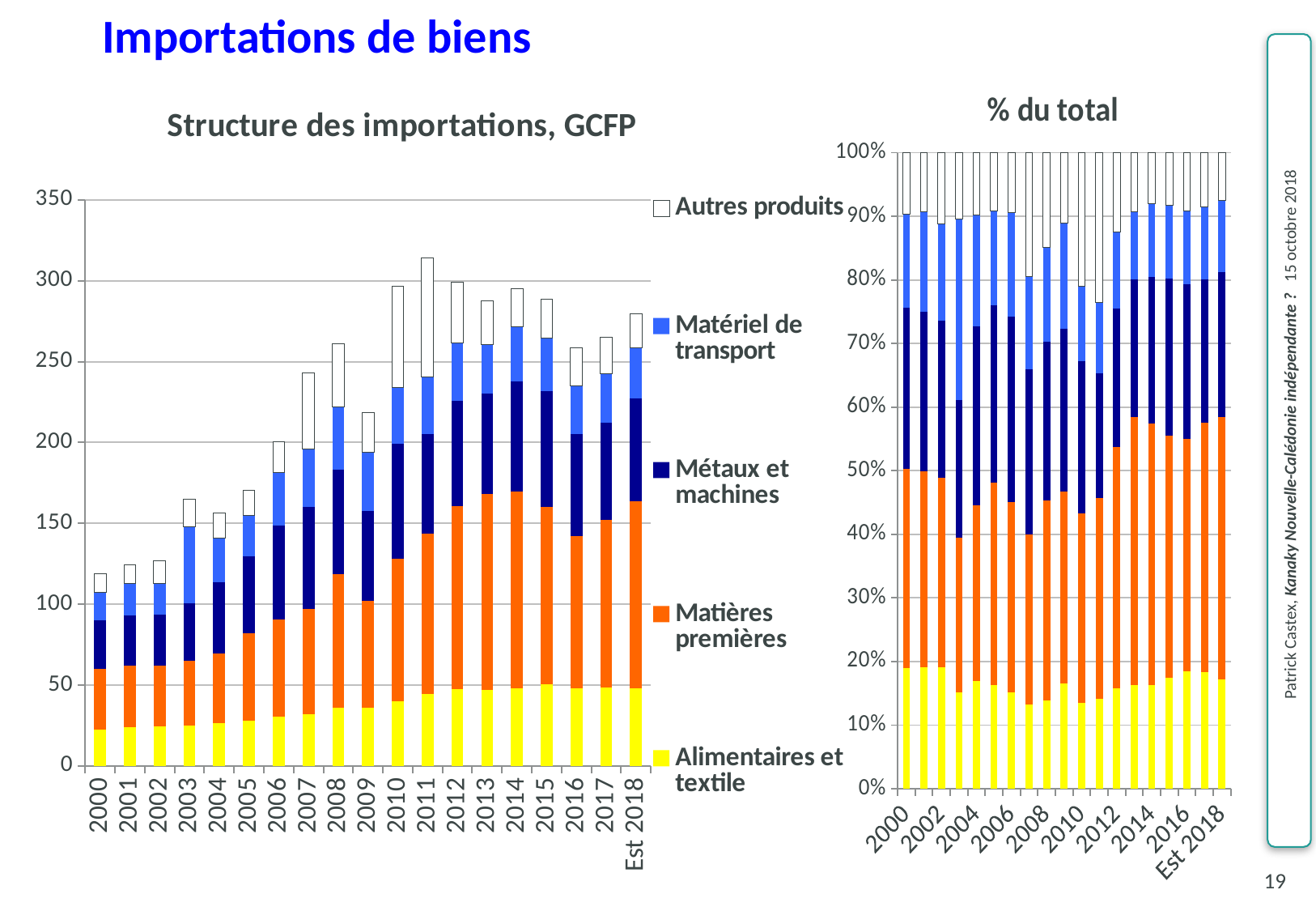

Importations de biens

### Chart: Structure des importations, GCFP

| Category | Alimentaires et textile | Matières premières | Métaux et machines | Matériel de transport | Autres produits |
|---|---|---|---|---|---|
| 2000 | 22.521144019 | 37.270190539 | 30.067226719 | 17.5192174 | 11.461322372 |
| 2001 | 23.797005009 | 38.17717790000001 | 31.142432787 | 19.556835949 | 11.52672187 |
| 2002 | 24.22860792 | 37.87410584300001 | 31.2854452419999 | 19.381976809 | 14.1588352 |
| 2003 | 24.9597547 | 40.175942773 | 35.54480454999999 | 46.9850955 | 17.2420682 |
| 2004 | 26.40779303999998 | 43.3112574939999 | 43.90247112 | 27.435934182 | 15.299010349 |
| 2005 | 27.8556493 | 54.2738588 | 47.4082935 | 25.3238095 | 15.5865325 |
| 2006 | 30.3344336 | 60.04481759999999 | 58.4586104 | 32.7764502 | 18.8210291 |
| 2007 | 32.0587583 | 65.0170401 | 63.1643647 | 35.5015214 | 47.2210875 |
| 2008 | 36.1358867 | 82.2378299 | 64.941369 | 38.87486379999999 | 38.7043855 |
| 2009 | 36.0249229 | 66.06293910000001 | 55.6821545 | 36.2890548 | 24.29611840000001 |
| 2010 | 40.11284749999999 | 88.13350709999995 | 70.9841905 | 34.8614334 | 62.2683226 |
| 2011 | 44.5271006 | 99.08667500000001 | 61.6920392 | 35.1390306 | 73.8665438 |
| 2012 | 47.3088453 | 113.4116661 | 65.1945256 | 35.85798809999999 | 37.3819325 |
| 2013 | 46.8390188 | 121.2437199 | 62.2945613 | 30.24613219999998 | 26.8474903 |
| 2014 | 47.9692778 | 121.7777469 | 67.7637689 | 34.0918571 | 23.7162417 |
| 2015 | 50.3154481 | 109.9584091 | 71.3658364 | 33.0275292 | 24.0631846 |
| 2016 | 47.85418799999999 | 94.2854161 | 63.0248159 | 29.8151446 | 23.6105842 |
| 2017 | 48.4654716 | 103.8933467 | 59.8505989 | 30.30803849999999 | 22.4989052 |
| Est 2018 | 48.17278551839365 | 115.2336543427214 | 63.60387918549154 | 31.51008570350468 | 20.99994494708515 |

### Chart: % du total

| Category | Alimentaires et textile | Matières premières | Métaux et machines | Matériel de transport | Autres produits |
|---|---|---|---|---|---|
| 2000 | 0.189509545429109 | 0.313618920119841 | 0.253007860658611 | 0.147419639204242 | 0.096444034588197 |
| 2001 | 0.191602027078698 | 0.307384255750571 | 0.250743875033627 | 0.157462227270061 | 0.0928076148670427 |
| 2002 | 0.190883198110285 | 0.298388189397853 | 0.246479940647666 | 0.152699392850685 | 0.111549278993511 |
| 2003 | 0.15135593964398 | 0.243626896280763 | 0.215543676481999 | 0.284917594909882 | 0.104555892683376 |
| 2004 | 0.168894793316411 | 0.277003302458591 | 0.280784493223676 | 0.175470416103789 | 0.0978469948975331 |
| 2005 | 0.163425947104302 | 0.318418597314661 | 0.278139101422281 | 0.148571929063826 | 0.0914444250949295 |
| 2006 | 0.151342739577719 | 0.299572008261543 | 0.291658198287326 | 0.163526302561346 | 0.0939007513120656 |
| 2007 | 0.131949261346096 | 0.267600832690533 | 0.259975485874025 | 0.146119181583918 | 0.194355238505428 |
| 2008 | 0.138507747643699 | 0.315215084802518 | 0.248918279597339 | 0.149006163031101 | 0.148352724925343 |
| 2009 | 0.164983131152023 | 0.302548060299205 | 0.255007241075892 | 0.166192774487558 | 0.111268792985322 |
| 2010 | 0.135351622167724 | 0.297386346190347 | 0.239519902755288 | 0.117631927321591 | 0.21011020156505 |
| 2011 | 0.141665565200588 | 0.315250030398835 | 0.196276817575785 | 0.111796873442727 | 0.235010713382065 |
| 2012 | 0.158141605539617 | 0.379106757948644 | 0.217928949341269 | 0.11986426161102 | 0.12495842555945 |
| 2013 | 0.1629348053454 | 0.421759943042587 | 0.216698651669718 | 0.105214579398026 | 0.0933920205442691 |
| 2014 | 0.162432133651061 | 0.412360163992001 | 0.229459647330033 | 0.11544082677184 | 0.0803072282550657 |
| 2015 | 0.17426445850677 | 0.38083418400635 | 0.24717118312077 | 0.11438881514909 | 0.0833413592170202 |
| 2016 | 0.18505804734662 | 0.364613333251618 | 0.243724736585944 | 0.115298841577526 | 0.0913050412382918 |
| 2017 | 0.18287728137014 | 0.392026161506318 | 0.225837373574772 | 0.114362895924891 | 0.0848962876238785 |
| Est 2018 | 0.172340888849699 | 0.412254973448458 | 0.227546506915841 | 0.112729129516472 | 0.0751285012695295 |